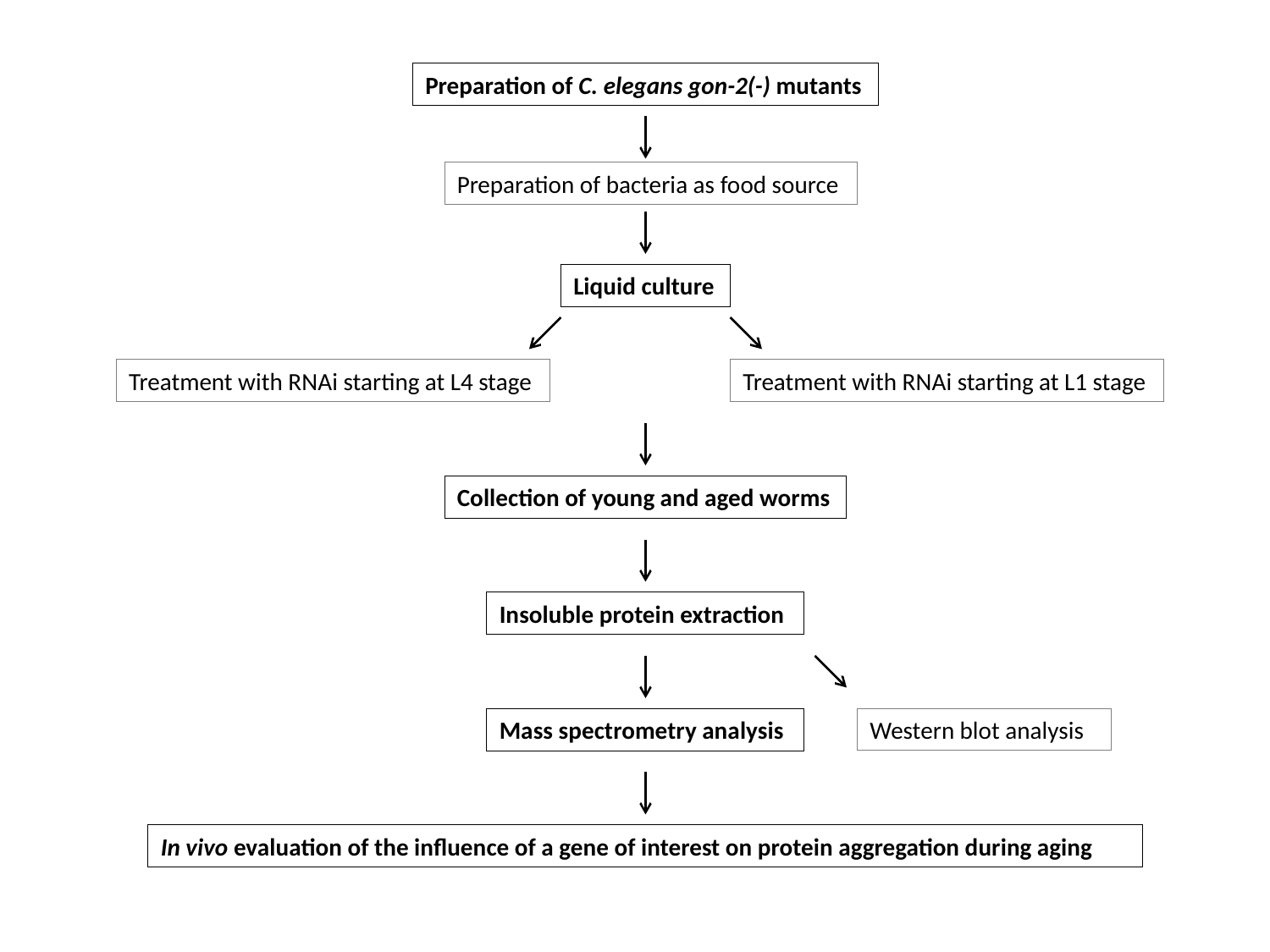

Preparation of C. elegans gon-2(-) mutants
Preparation of bacteria as food source
Liquid culture
Treatment with RNAi starting at L4 stage
Treatment with RNAi starting at L1 stage
Collection of young and aged worms
Insoluble protein extraction
Western blot analysis
Mass spectrometry analysis
In vivo evaluation of the influence of a gene of interest on protein aggregation during aging